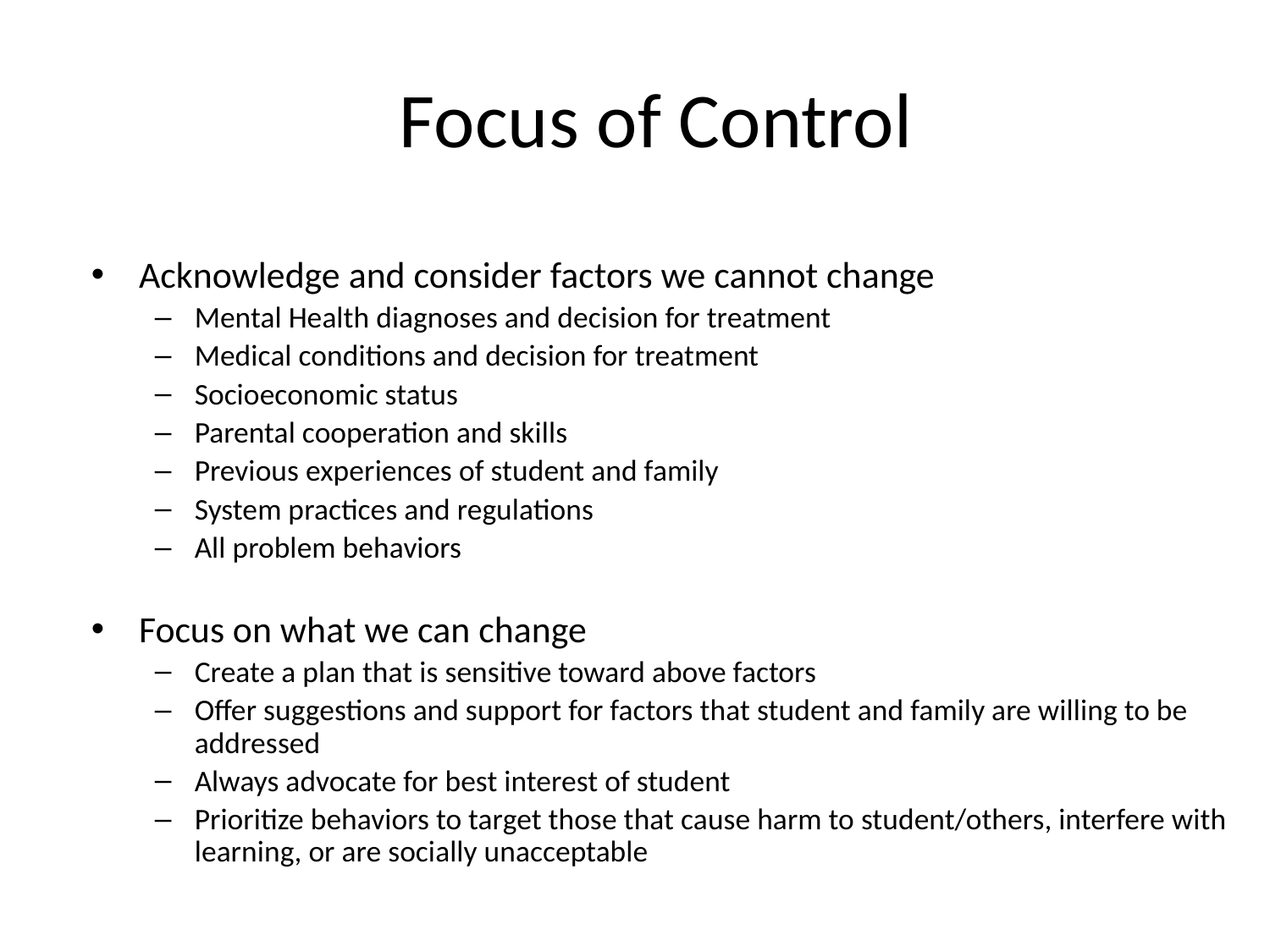

# Focus of Control
Acknowledge and consider factors we cannot change
Mental Health diagnoses and decision for treatment
Medical conditions and decision for treatment
Socioeconomic status
Parental cooperation and skills
Previous experiences of student and family
System practices and regulations
All problem behaviors

Focus on what we can change
Create a plan that is sensitive toward above factors
Offer suggestions and support for factors that student and family are willing to be addressed
Always advocate for best interest of student
Prioritize behaviors to target those that cause harm to student/others, interfere with learning, or are socially unacceptable